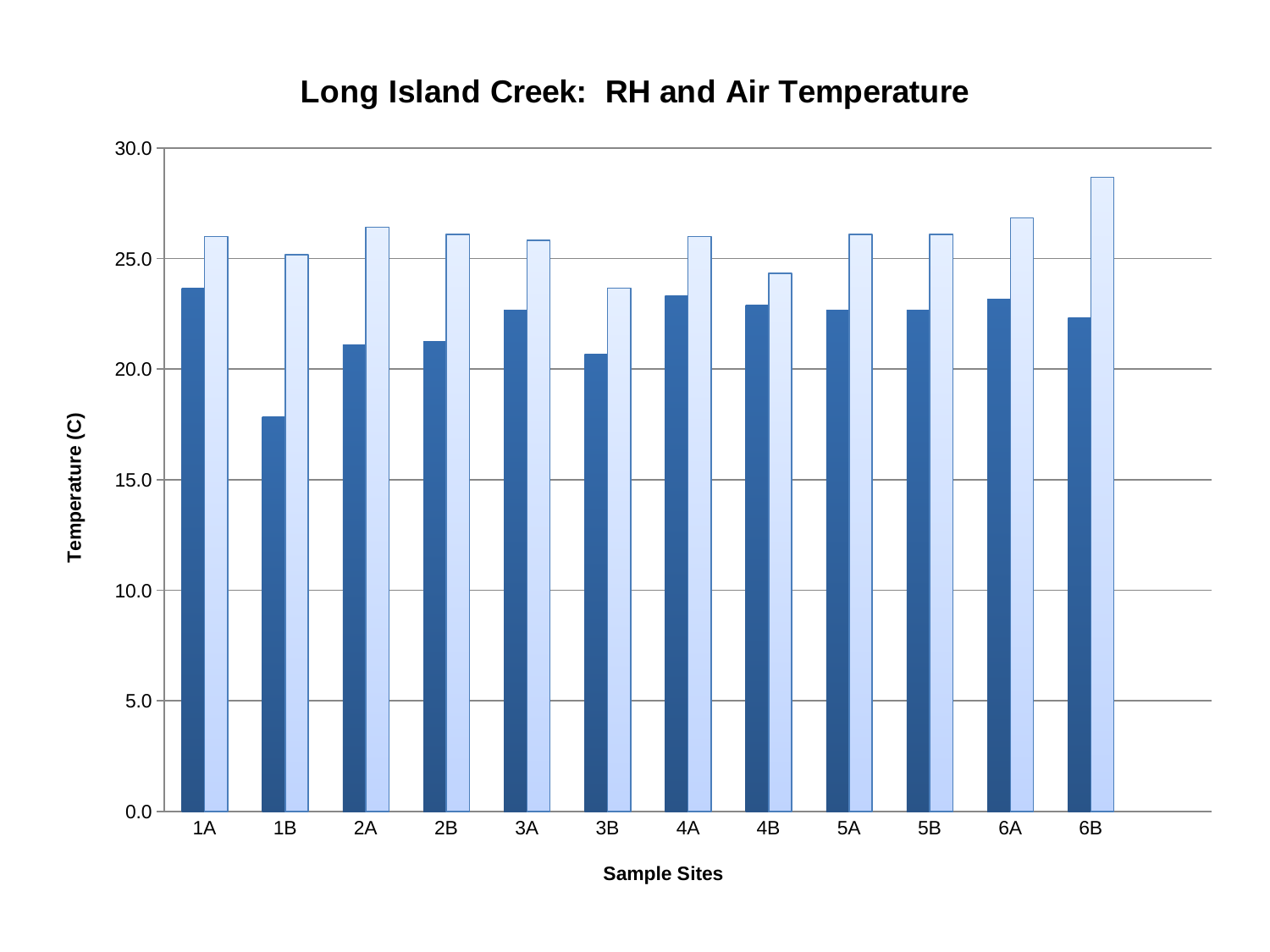

### Chart: Long Island Creek:  RH and Air Temperature

| Category |  |  |
|---|---|---|
| 1A | 23.666666666666668 | 26.0 |
| 1B | 17.83333333333333 | 25.166666666666664 |
| 2A | 21.083333333333325 | 26.416666666666664 |
| 2B | 21.25 | 26.083333333333325 |
| 3A | 22.666666666666668 | 25.833333333333325 |
| 3B | 20.666666666666668 | 23.666666666666668 |
| 4A | 23.333333333333325 | 26.0 |
| 4B | 22.916666666666664 | 24.333333333333325 |
| 5A | 22.666666666666668 | 26.08333333333332 |
| 5B | 22.666666666666668 | 26.08333333333332 |
| 6A | 23.166666666666668 | 26.833333333333325 |
| 6B | 22.333333333333325 | 28.666666666666668 |